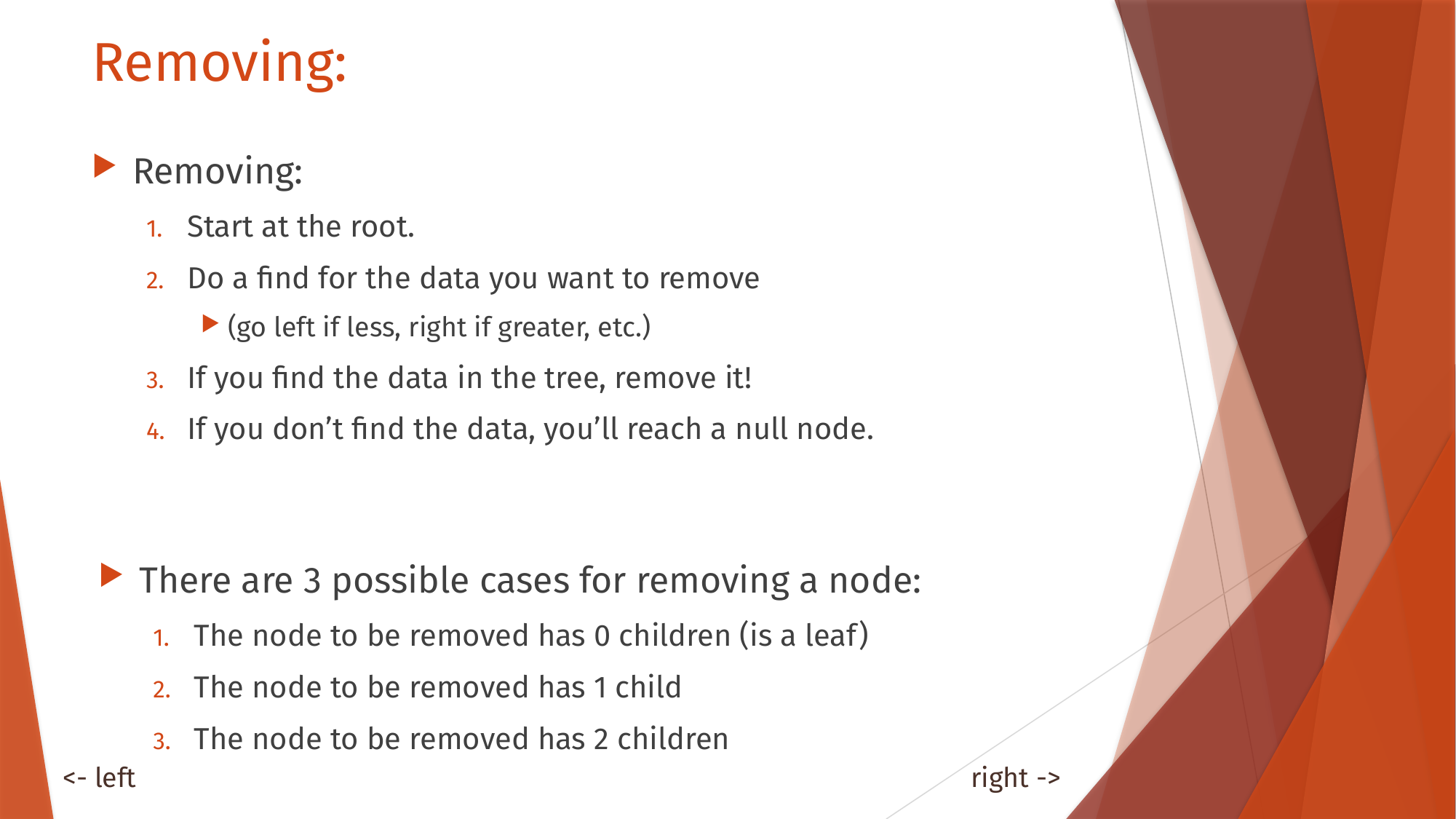

# Removing:
Removing:
Start at the root.
Do a find for the data you want to remove
(go left if less, right if greater, etc.)
If you find the data in the tree, remove it!
If you don’t find the data, you’ll reach a null node.

There are 3 possible cases for removing a node:
The node to be removed has 0 children (is a leaf)
The node to be removed has 1 child
The node to be removed has 2 children
<- left                                                                                                                   right ->